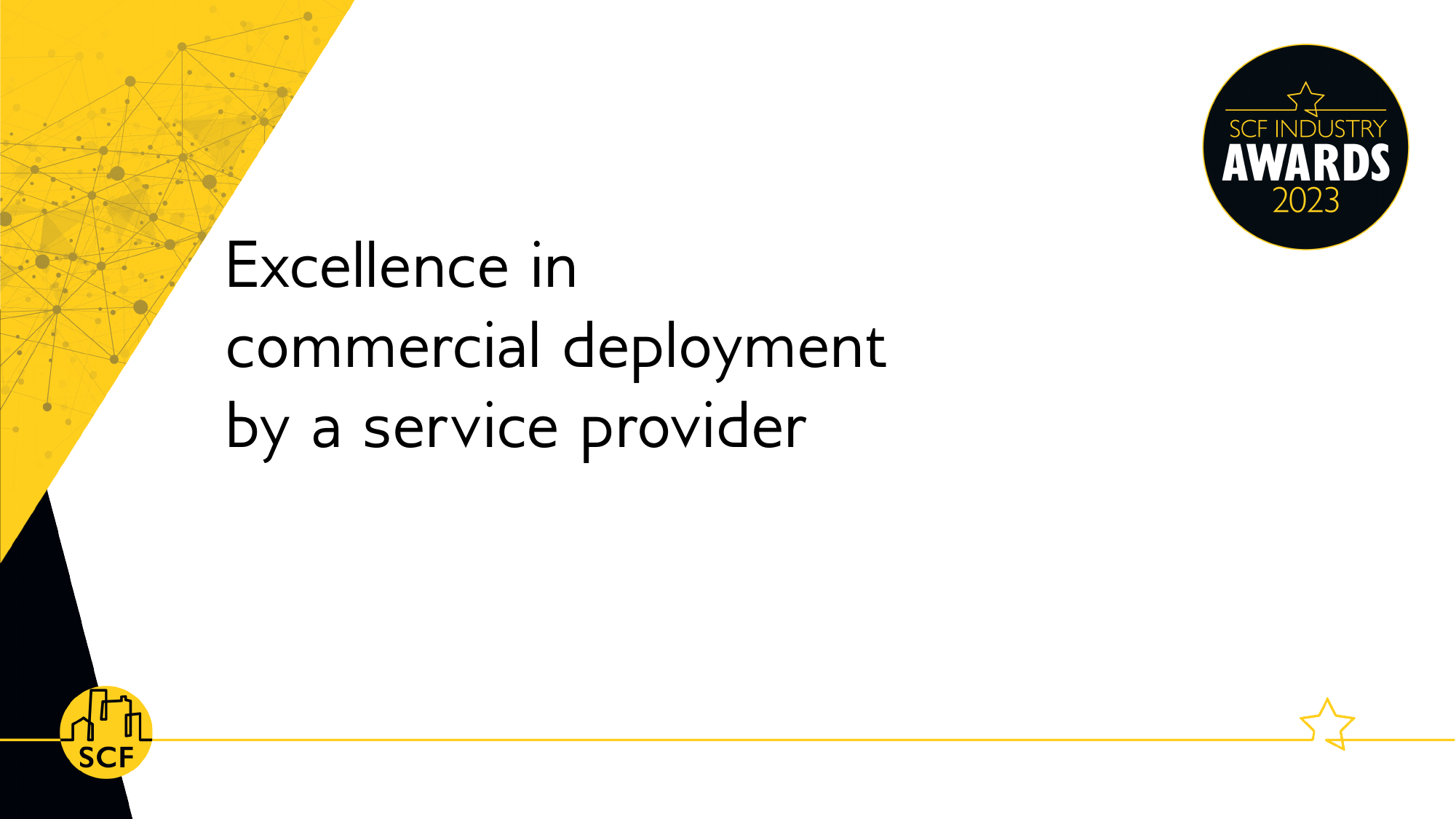

Excellence in
commercial deployment
by a service provider
Presented by:
Simon Fletcher
CTO, Real Wireless